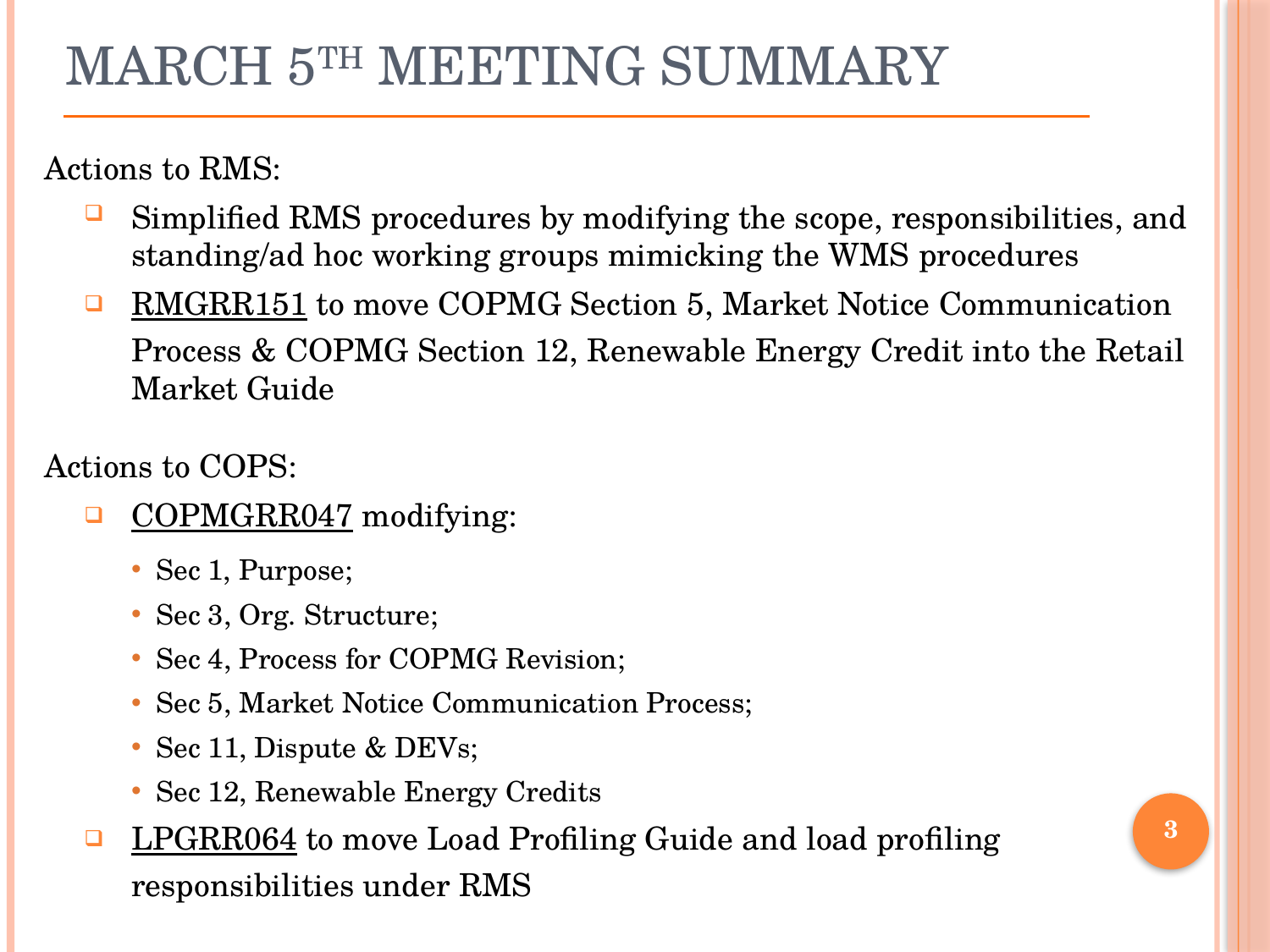

# March 5th meeting summary

Actions to RMS:
Simplified RMS procedures by modifying the scope, responsibilities, and standing/ad hoc working groups mimicking the WMS procedures
RMGRR151 to move COPMG Section 5, Market Notice Communication Process & COPMG Section 12, Renewable Energy Credit into the Retail Market Guide

Actions to COPS:
COPMGRR047 modifying:
Sec 1, Purpose;
Sec 3, Org. Structure;
Sec 4, Process for COPMG Revision;
Sec 5, Market Notice Communication Process;
Sec 11, Dispute & DEVs;
Sec 12, Renewable Energy Credits
LPGRR064 to move Load Profiling Guide and load profiling responsibilities under RMS
3